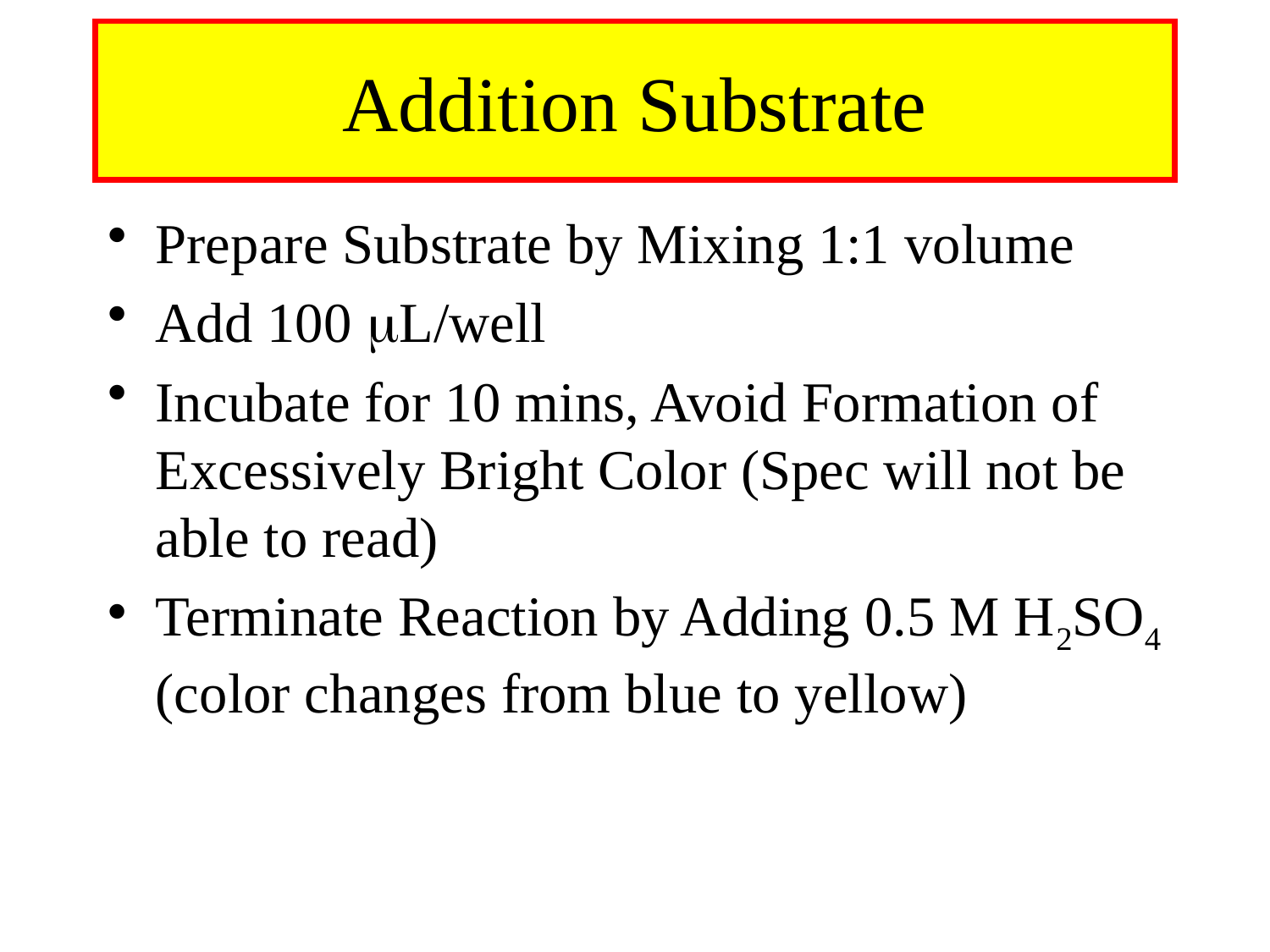

# Addition Substrate
Prepare Substrate by Mixing 1:1 volume
Add 100 μL/well
Incubate for 10 mins, Avoid Formation of Excessively Bright Color (Spec will not be able to read)
Terminate Reaction by Adding 0.5 M H2SO4 (color changes from blue to yellow)